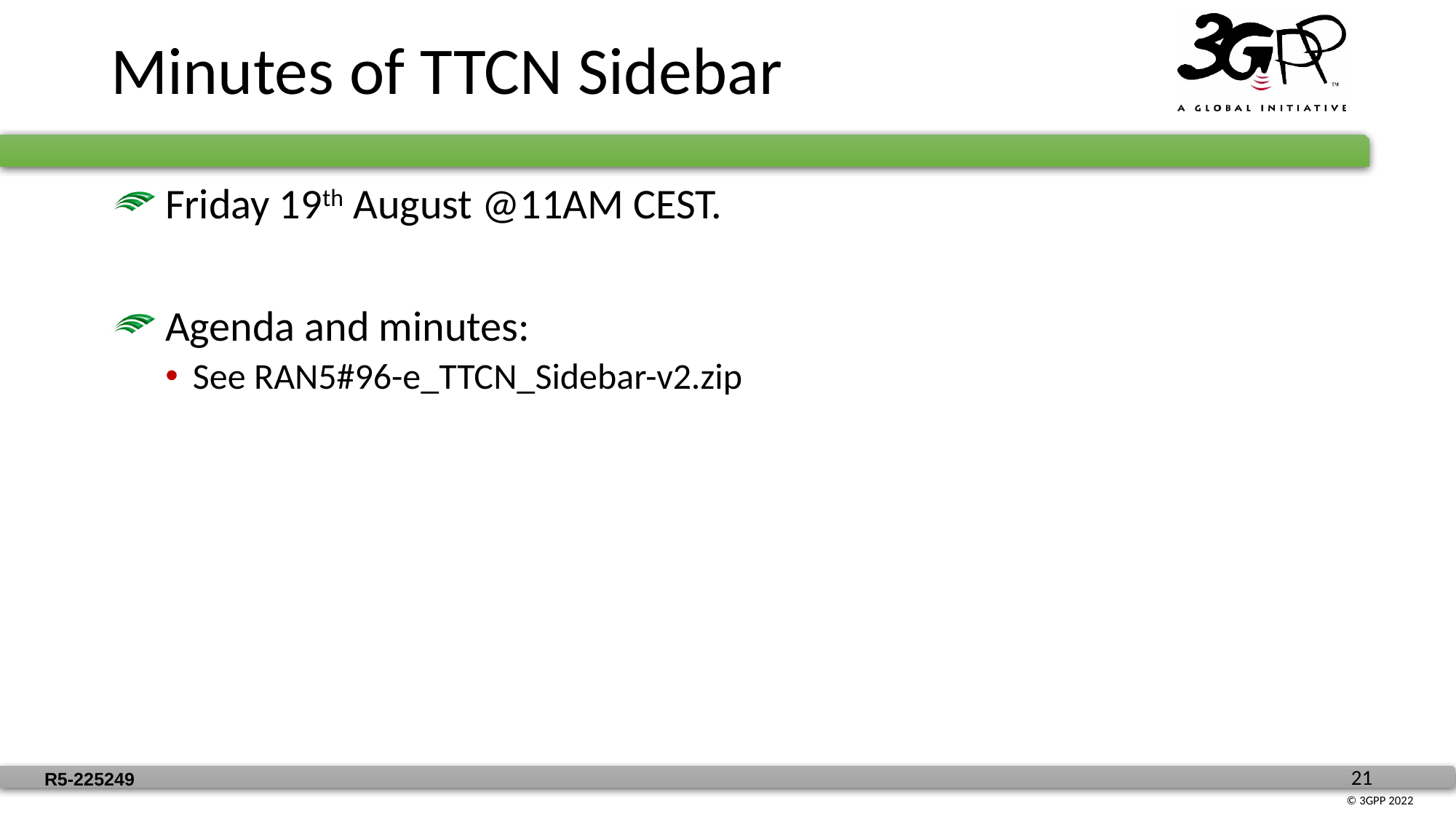

# Minutes of TTCN Sidebar
 Friday 19th August @11AM CEST.

 Agenda and minutes:
See RAN5#96-e_TTCN_Sidebar-v2.zip